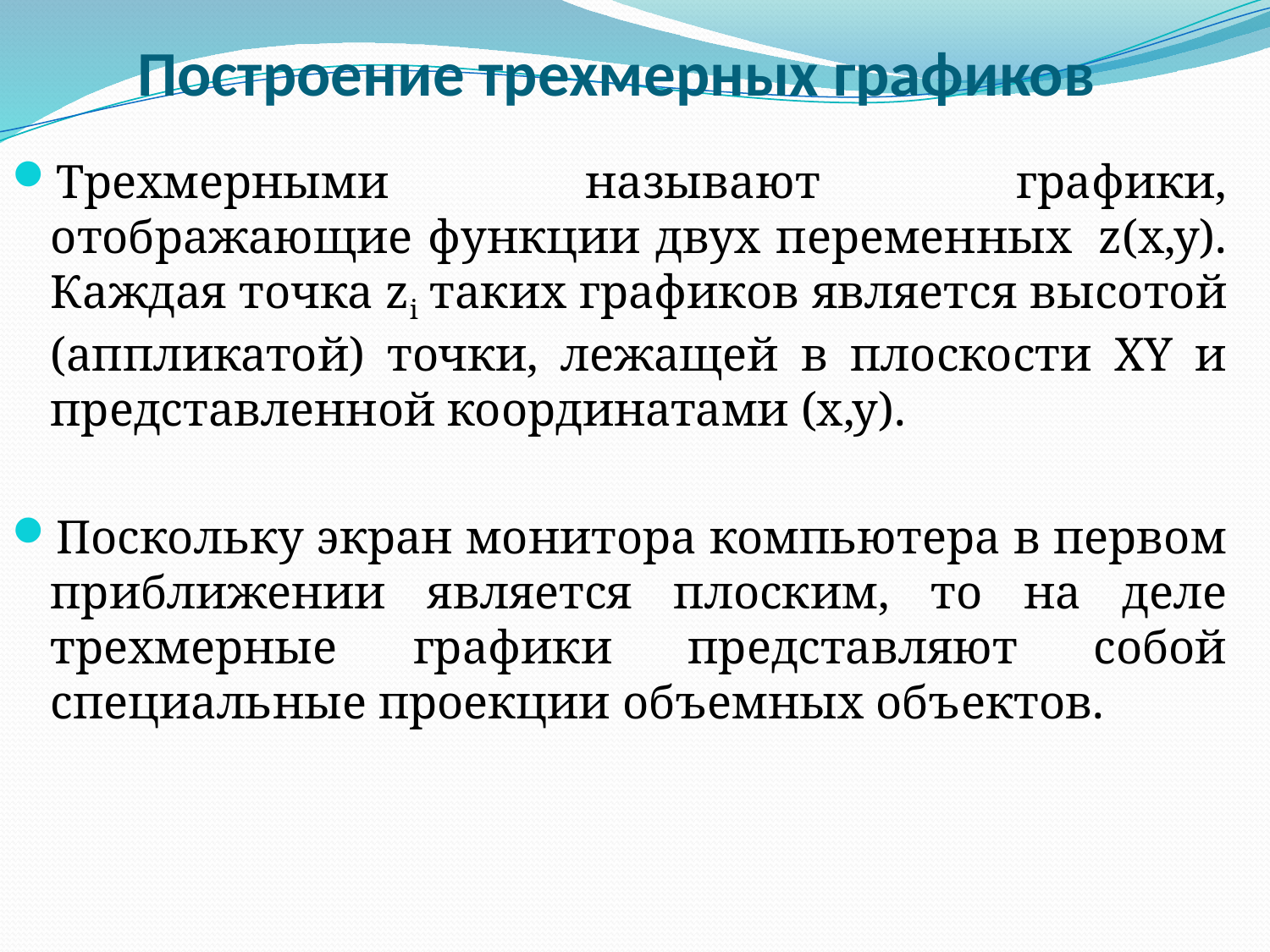

# Построение трехмерных графиков
Трехмерными называют графики, отображающие функции двух переменных  z(х,у). Каждая точка zi таких графиков является высотой (аппликатой) точки, лежащей в плоскости XY и представленной координатами (х,у).

Поскольку экран монитора компьютера в первом приближении является плоским, то на деле трехмерные графики представляют собой специальные проекции объемных объектов.